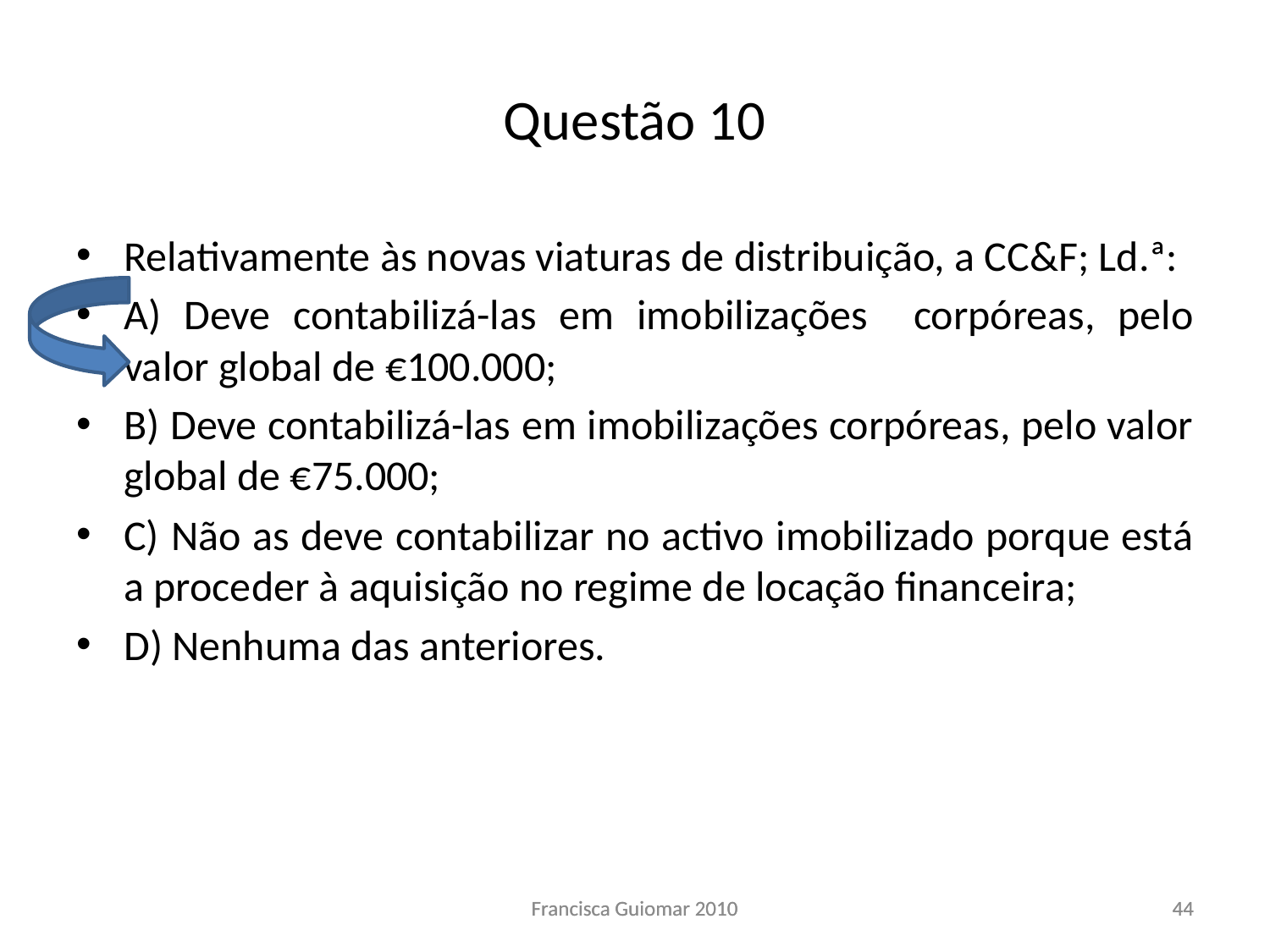

# Questão 10
Relativamente às novas viaturas de distribuição, a CC&F; Ld.ª:
A) Deve contabilizá-las em imobilizações  corpóreas, pelo valor global de €100.000;
B) Deve contabilizá-las em imobilizações corpóreas, pelo valor global de €75.000;
C) Não as deve contabilizar no activo imobilizado porque está a proceder à aquisição no regime de locação financeira;
D) Nenhuma das anteriores.

Francisca Guiomar 2010
Francisca Guiomar 2010
44
44